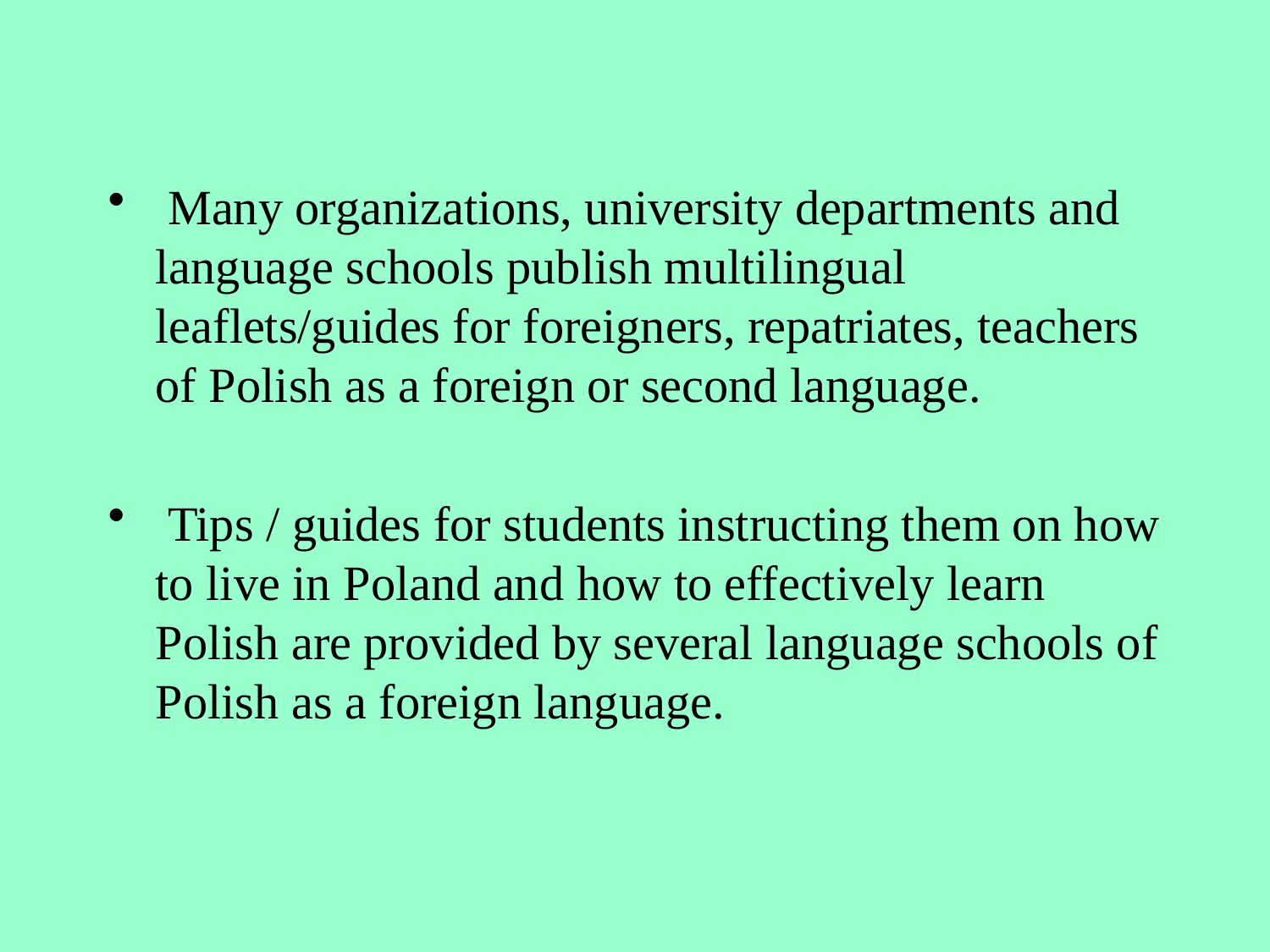

Many organizations, university departments and language schools publish multilingual leaflets/guides for foreigners, repatriates, teachers of Polish as a foreign or second language.

 Tips / guides for students instructing them on how to live in Poland and how to effectively learn Polish are provided by several language schools of Polish as a foreign language.